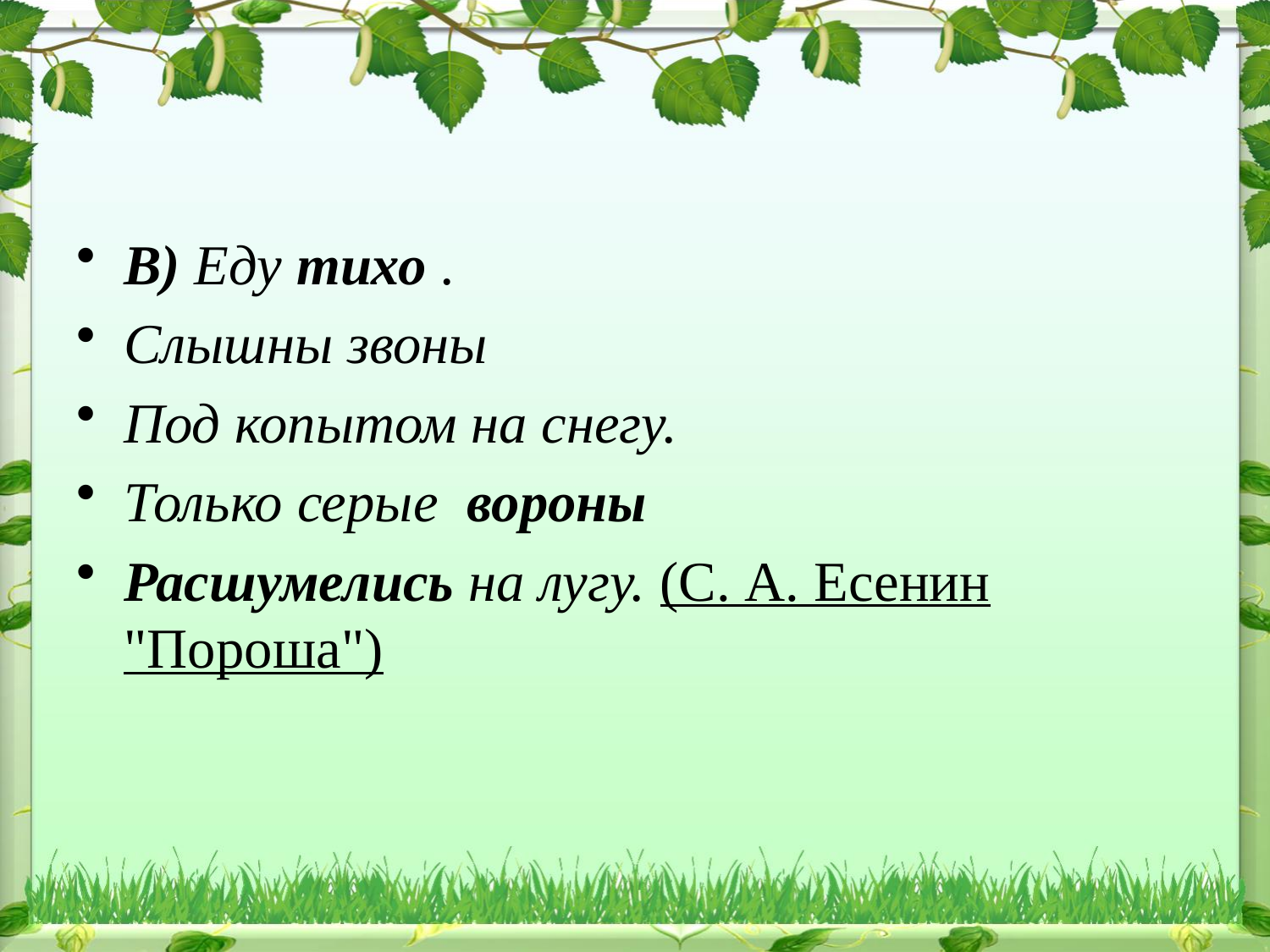

#
В) Еду тихо .
Слышны звоны
Под копытом на снегу.
Только серые  вороны
Расшумелись на лугу. (С. А. Есенин "Пороша")